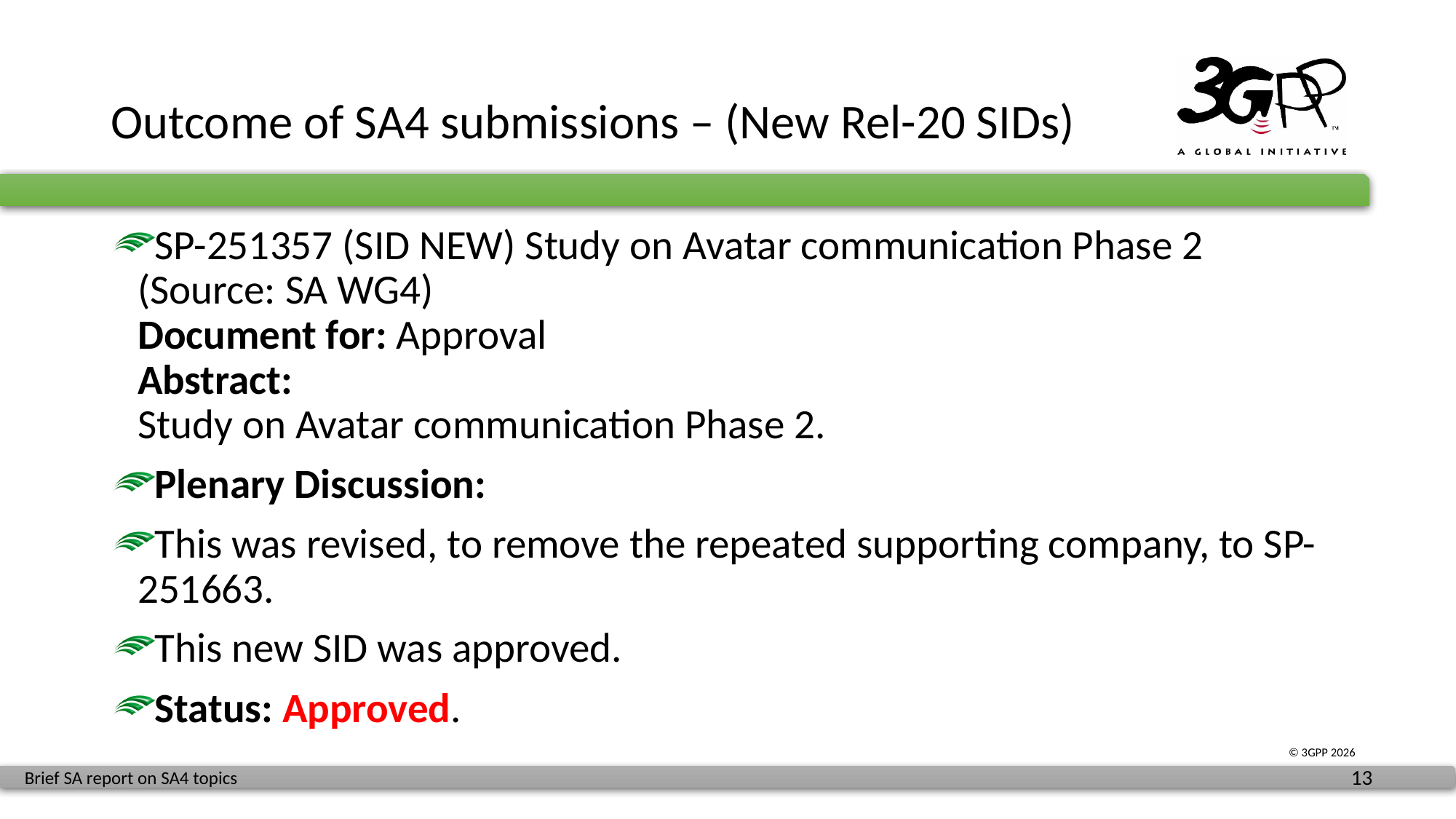

# Outcome of SA4 submissions – (New Rel-20 SIDs)
SP-251357 (SID NEW) Study on Avatar communication Phase 2 (Source: SA WG4)
Document for: Approval
Abstract:
Study on Avatar communication Phase 2.
Plenary Discussion:
This was revised, to remove the repeated supporting company, to SP-251663.
This new SID was approved.
Status: Approved.